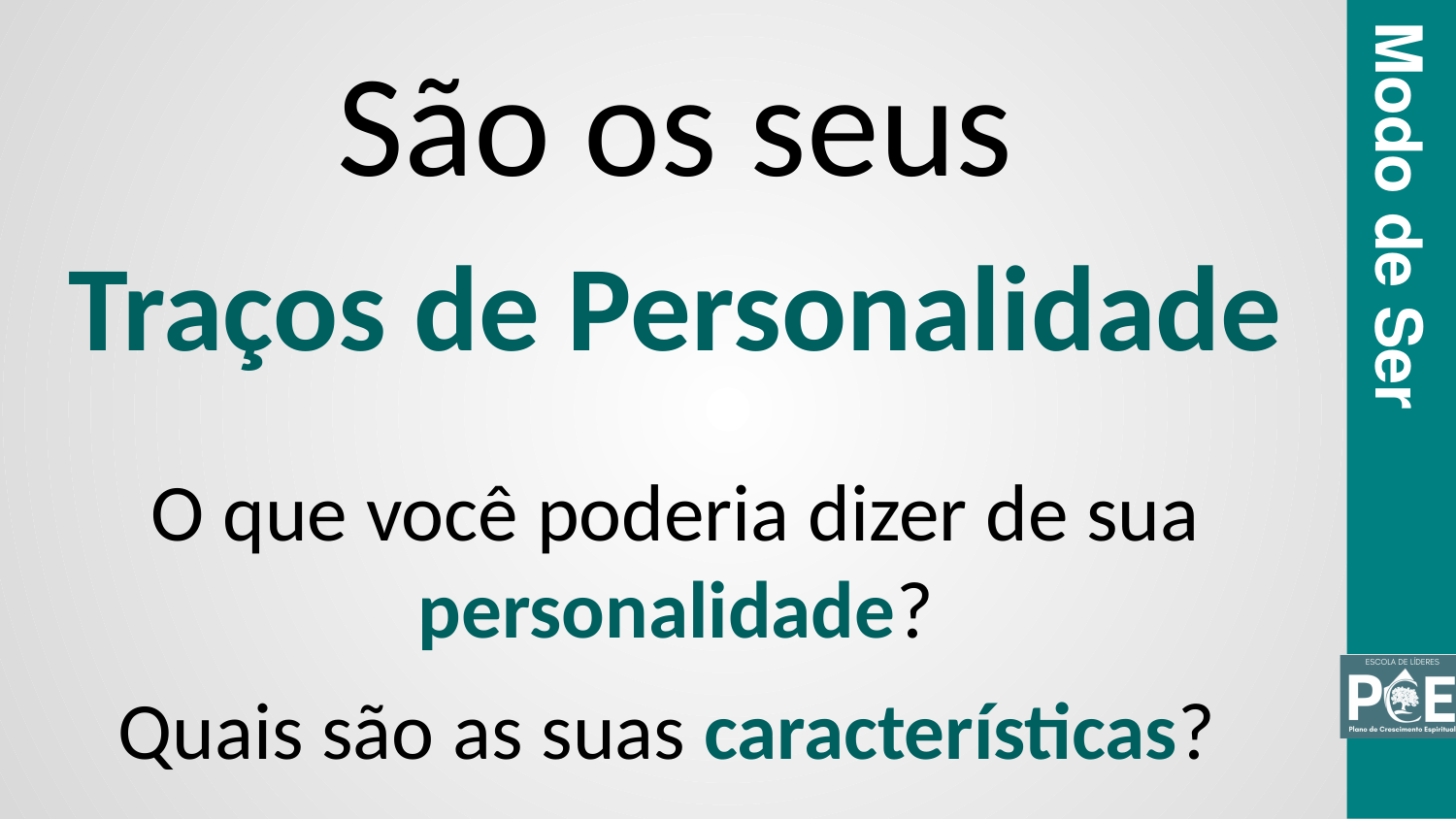

São os seus
Traços de Personalidade
Modo de Ser
O que você poderia dizer de sua personalidade?
Quais são as suas características?